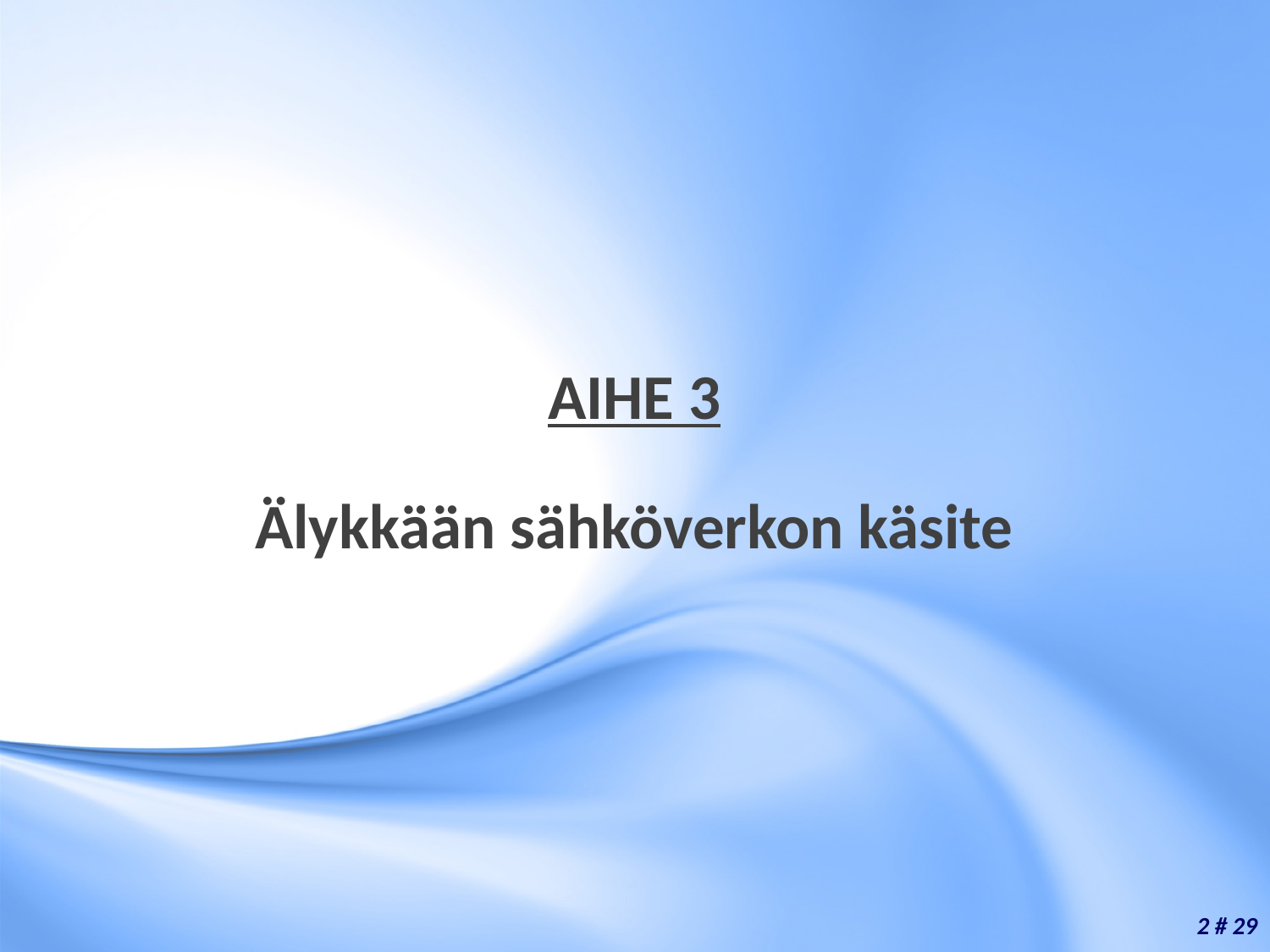

AIHE 3
Älykkään sähköverkon käsite
2 # 29